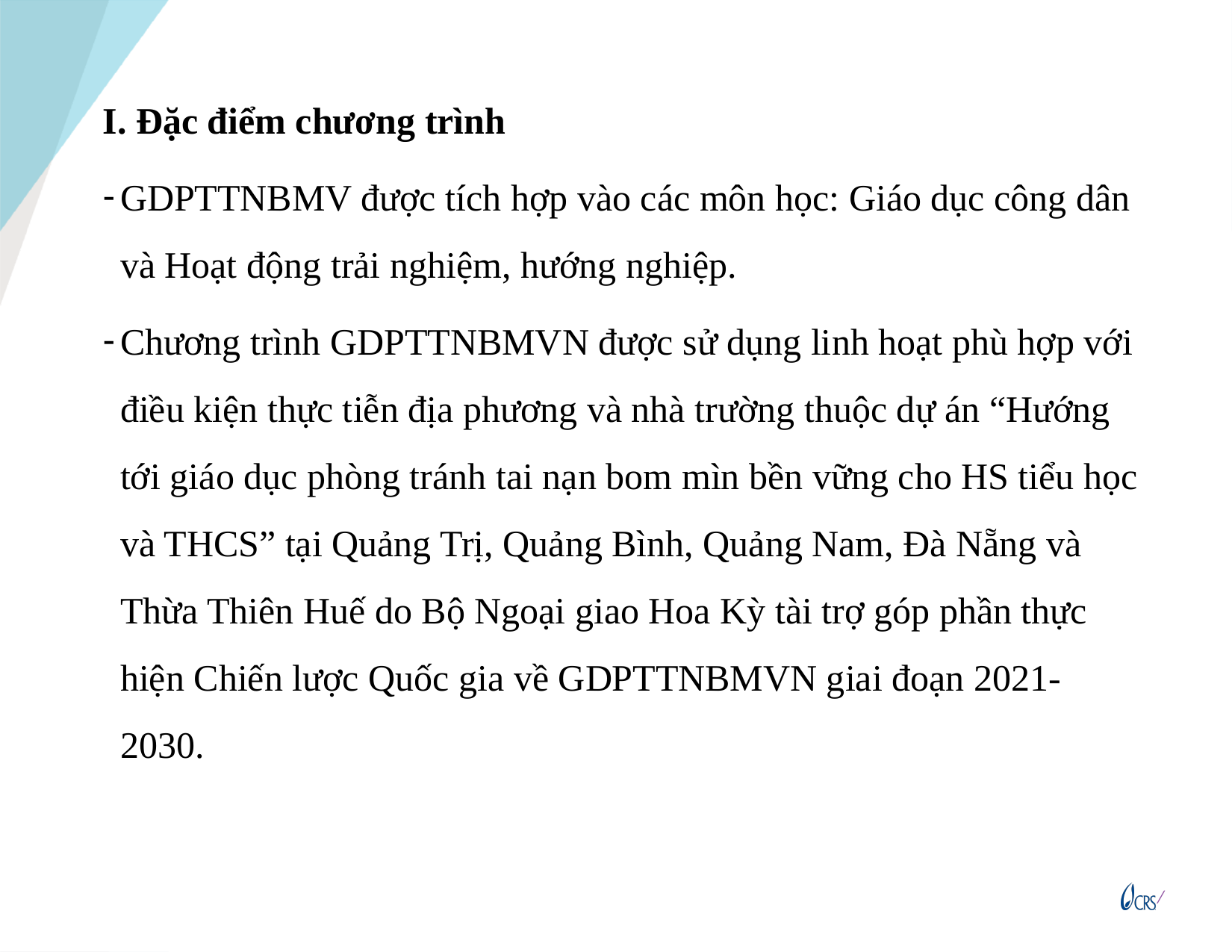

I. Đặc điểm chương trình
GDPTTNBMV được tích hợp vào các môn học: Giáo dục công dân và Hoạt động trải nghiệm, hướng nghiệp.
Chương trình GDPTTNBMVN được sử dụng linh hoạt phù hợp với điều kiện thực tiễn địa phương và nhà trường thuộc dự án “Hướng tới giáo dục phòng tránh tai nạn bom mìn bền vững cho HS tiểu học và THCS” tại Quảng Trị, Quảng Bình, Quảng Nam, Đà Nẵng và Thừa Thiên Huế do Bộ Ngoại giao Hoa Kỳ tài trợ góp phần thực hiện Chiến lược Quốc gia về GDPTTNBMVN giai đoạn 2021-2030.

7